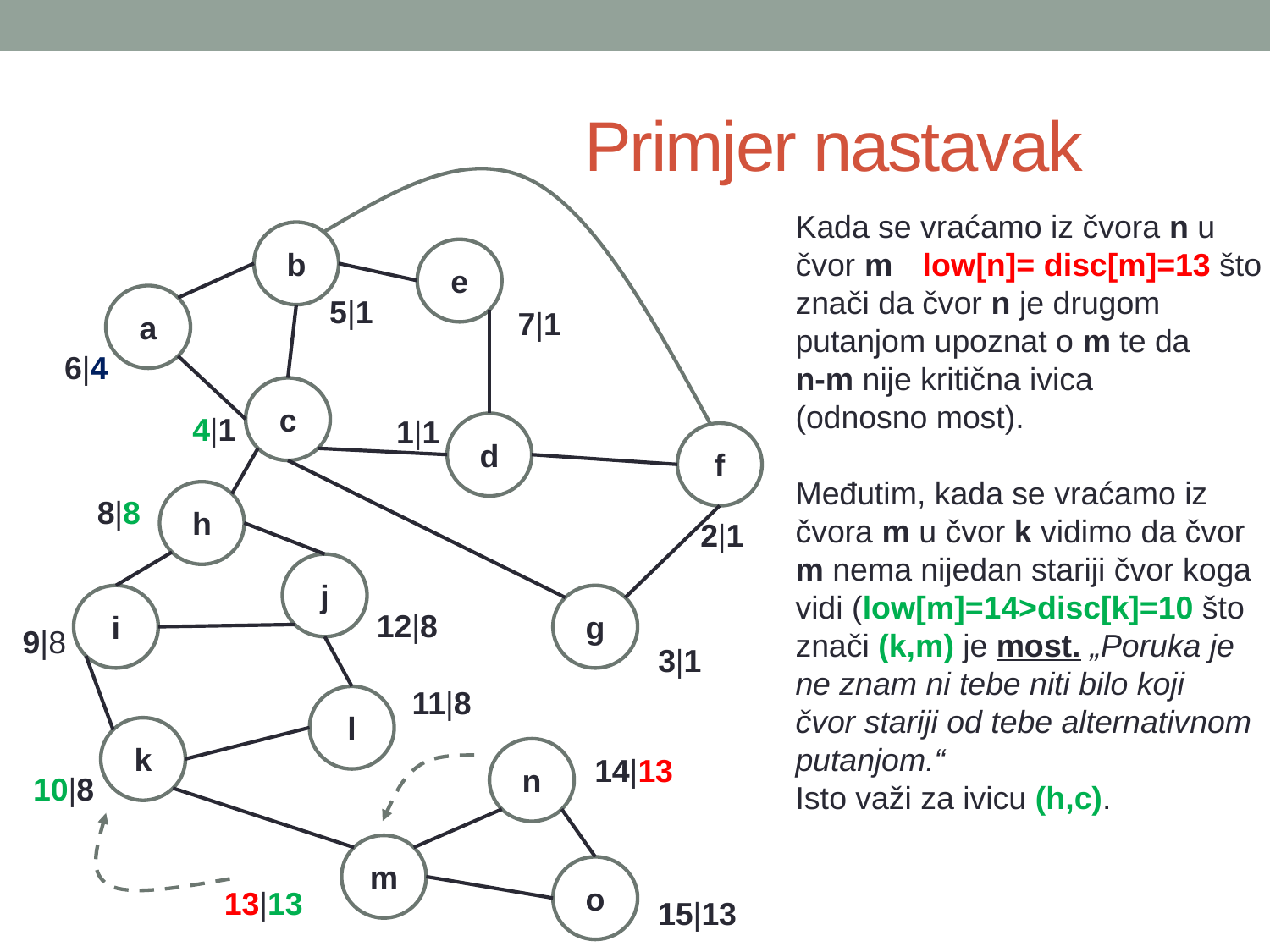

# Primjer nastavak

Kada se vraćamo iz čvora n u
čvor m	low[n]= disc[m]=13 što
znači da čvor n je drugom
putanjom upoznat o m te da
n-m nije kritična ivica
(odnosno most).

Međutim, kada se vraćamo iz
čvora m u čvor k vidimo da čvor
m nema nijedan stariji čvor koga
vidi (low[m]=14>disc[k]=10 što
znači (k,m) je most. „Poruka je
ne znam ni tebe niti bilo koji
čvor stariji od tebe alternativnom
putanjom.“
Isto važi za ivicu (h,c).

b
e
a
5|1
7|1
6|4
c
4|1
1|1
d
f
h
8|8
2|1
j
i
g
12|8
9|8
3|1
11|8
l
k
n
14|13

10|8

m
o
13|13
15|13